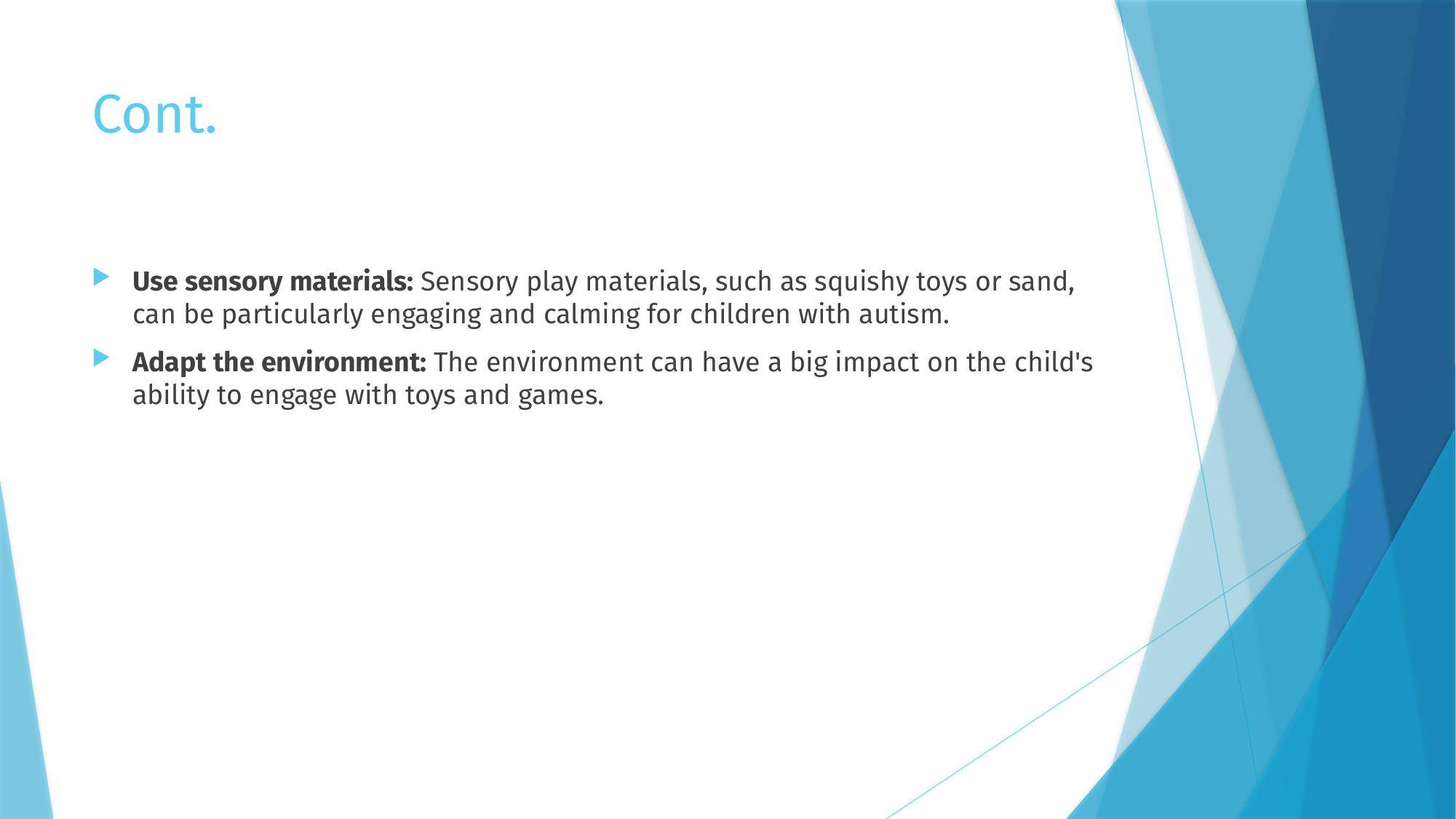

# Cont.
Use sensory materials: Sensory play materials, such as squishy toys or sand, can be particularly engaging and calming for children with autism.
Adapt the environment: The environment can have a big impact on the child's ability to engage with toys and games.